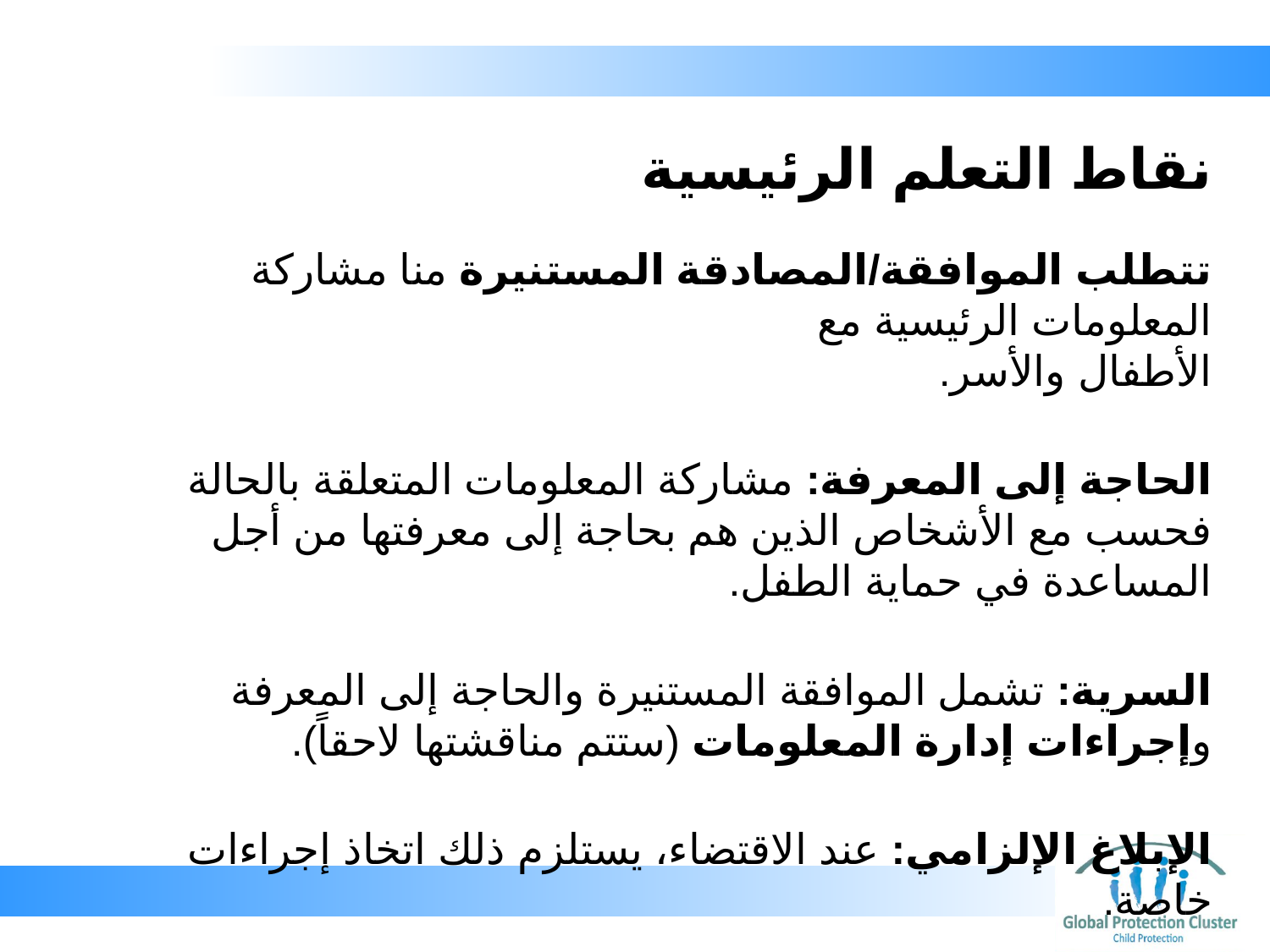

# نقاط التعلم الرئيسية
تتطلب الموافقة/المصادقة المستنيرة منا مشاركة المعلومات الرئيسية مع
الأطفال والأسر.

الحاجة إلى المعرفة: مشاركة المعلومات المتعلقة بالحالة فحسب مع الأشخاص الذين هم بحاجة إلى معرفتها من أجل المساعدة في حماية الطفل.

السرية: تشمل الموافقة المستنيرة والحاجة إلى المعرفة وإجراءات إدارة المعلومات (ستتم مناقشتها لاحقاً).

الإبلاغ الإلزامي: عند الاقتضاء، يستلزم ذلك اتخاذ إجراءات خاصة.